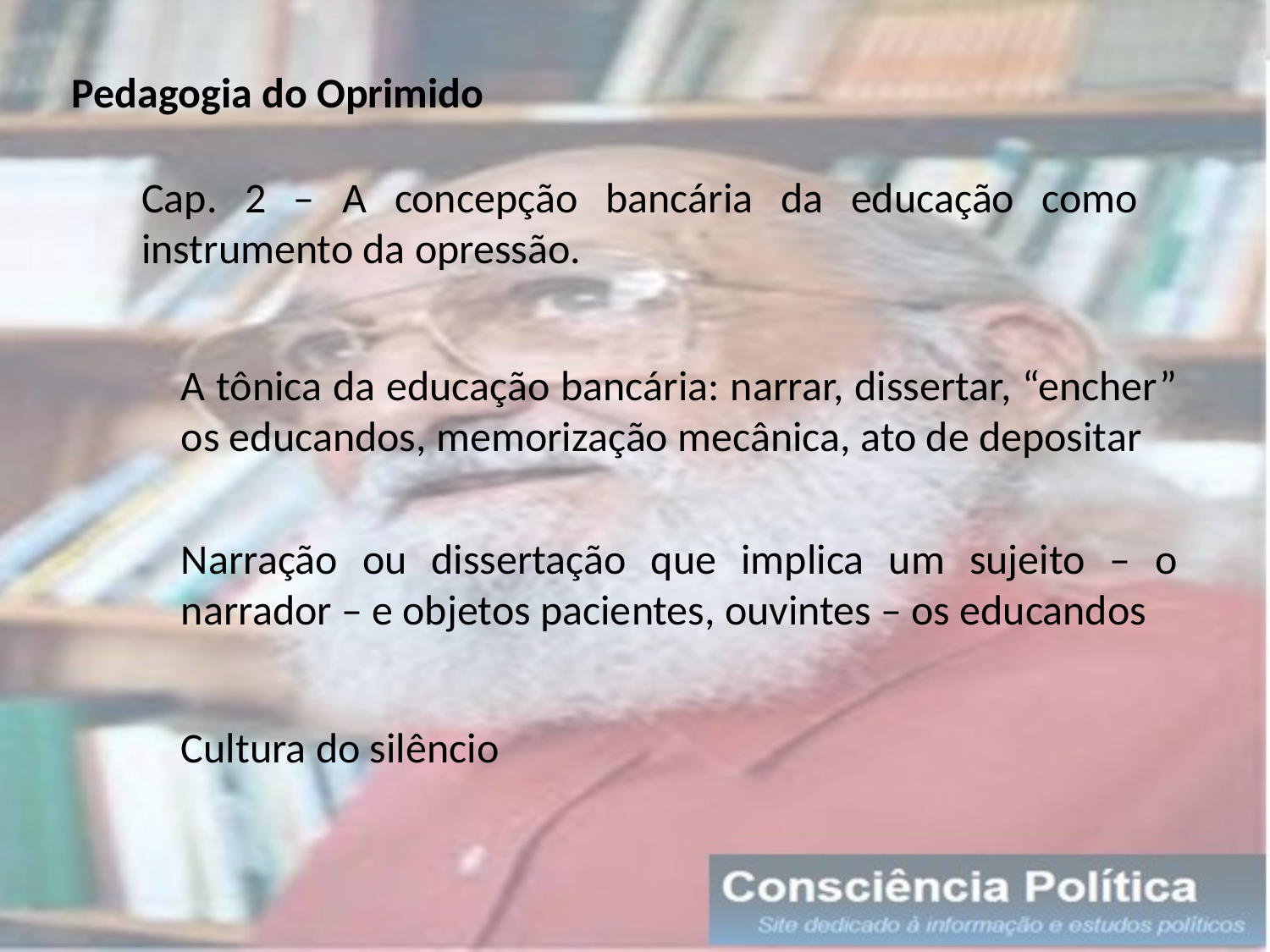

Pedagogia do Oprimido
Cap. 2 – A concepção bancária da educação como instrumento da opressão.
A tônica da educação bancária: narrar, dissertar, “encher” os educandos, memorização mecânica, ato de depositar
Narração ou dissertação que implica um sujeito – o narrador – e objetos pacientes, ouvintes – os educandos
Cultura do silêncio